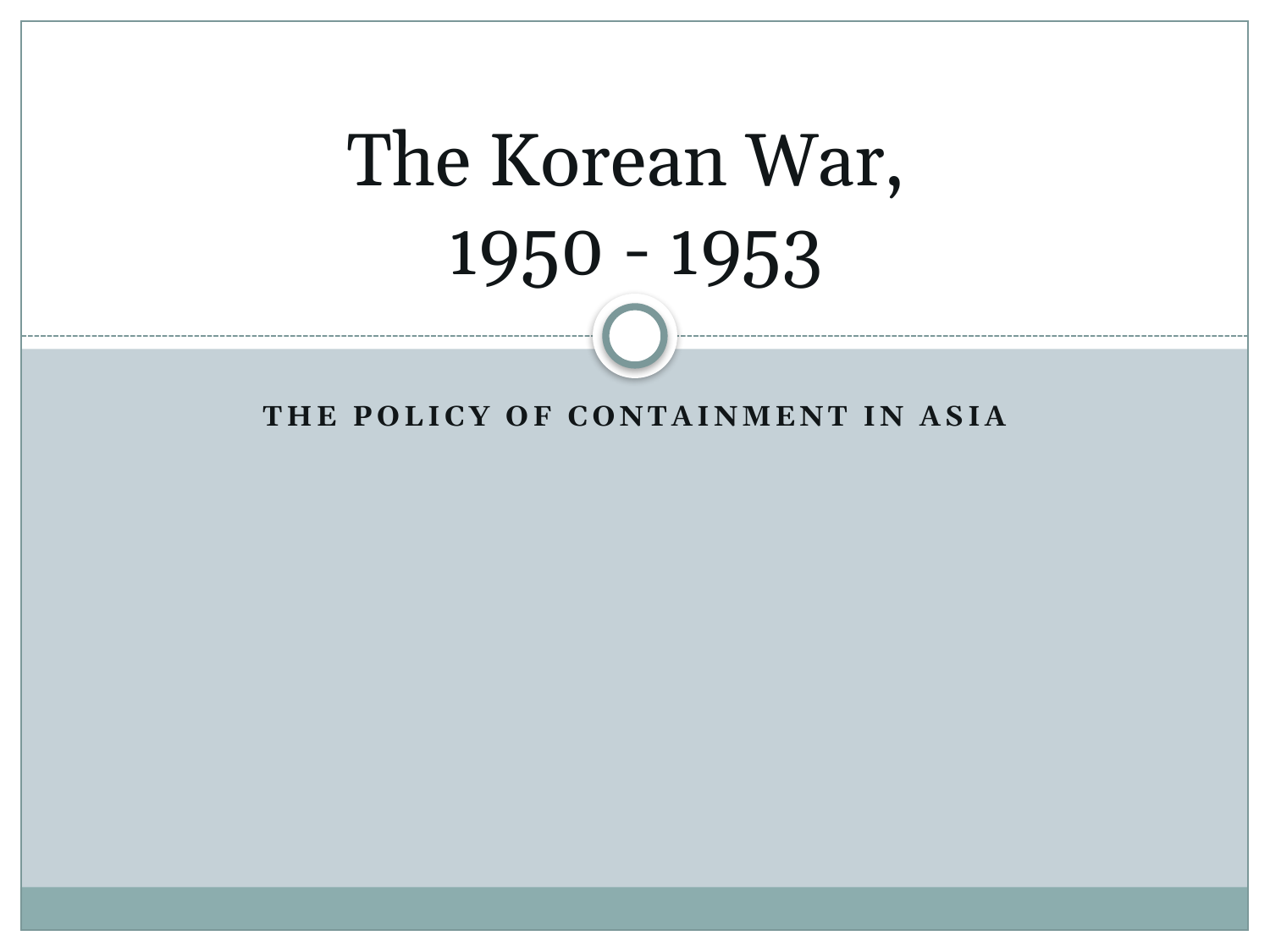

# The Korean War, 1950 - 1953
THE POLICY OF CONTAINMENT IN ASIA